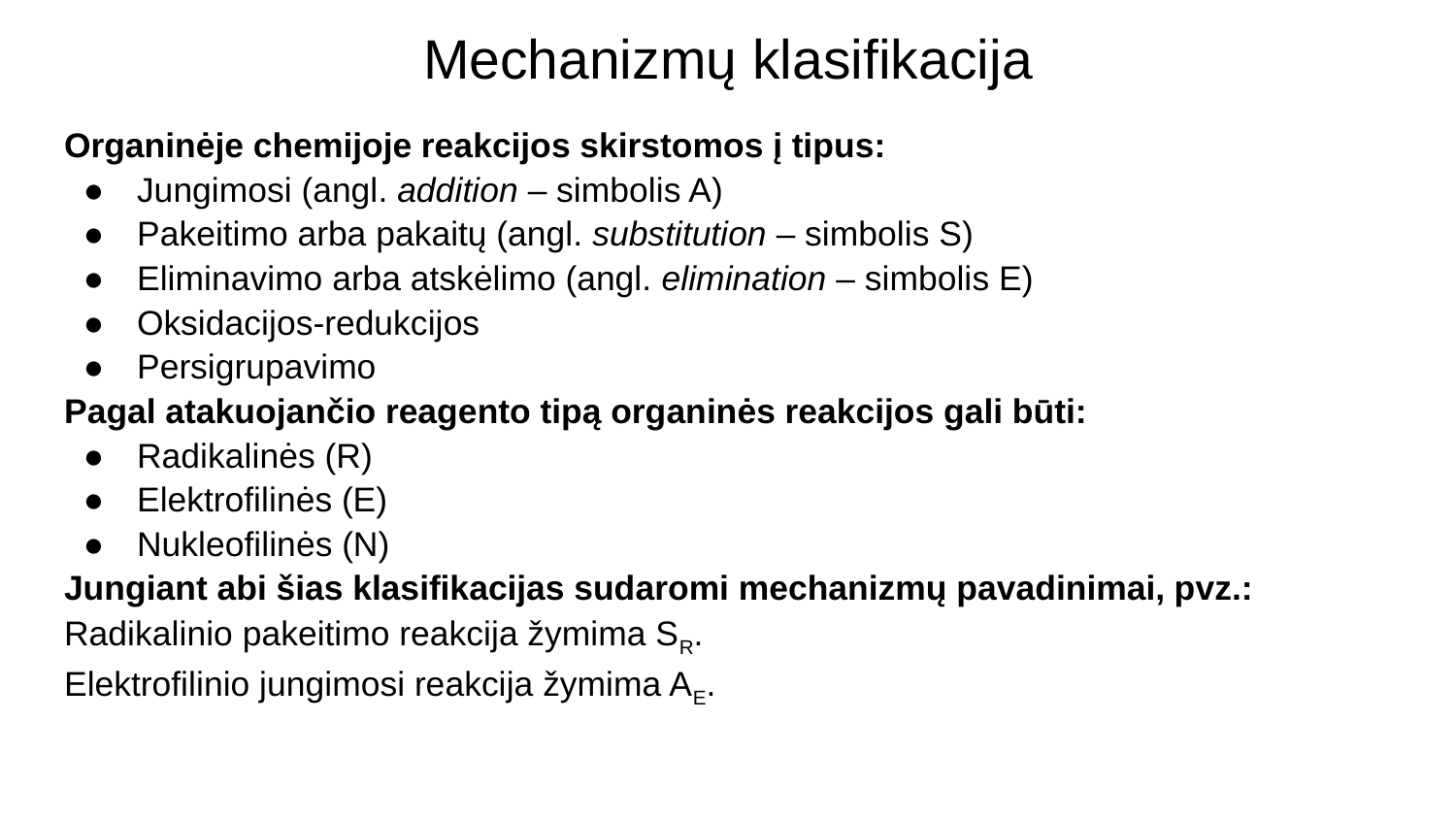

# Mechanizmų klasifikacija
Organinėje chemijoje reakcijos skirstomos į tipus:
Jungimosi (angl. addition – simbolis A)
Pakeitimo arba pakaitų (angl. substitution – simbolis S)
Eliminavimo arba atskėlimo (angl. elimination – simbolis E)
Oksidacijos-redukcijos
Persigrupavimo
Pagal atakuojančio reagento tipą organinės reakcijos gali būti:
Radikalinės (R)
Elektrofilinės (E)
Nukleofilinės (N)
Jungiant abi šias klasifikacijas sudaromi mechanizmų pavadinimai, pvz.:
Radikalinio pakeitimo reakcija žymima SR.
Elektrofilinio jungimosi reakcija žymima AE.